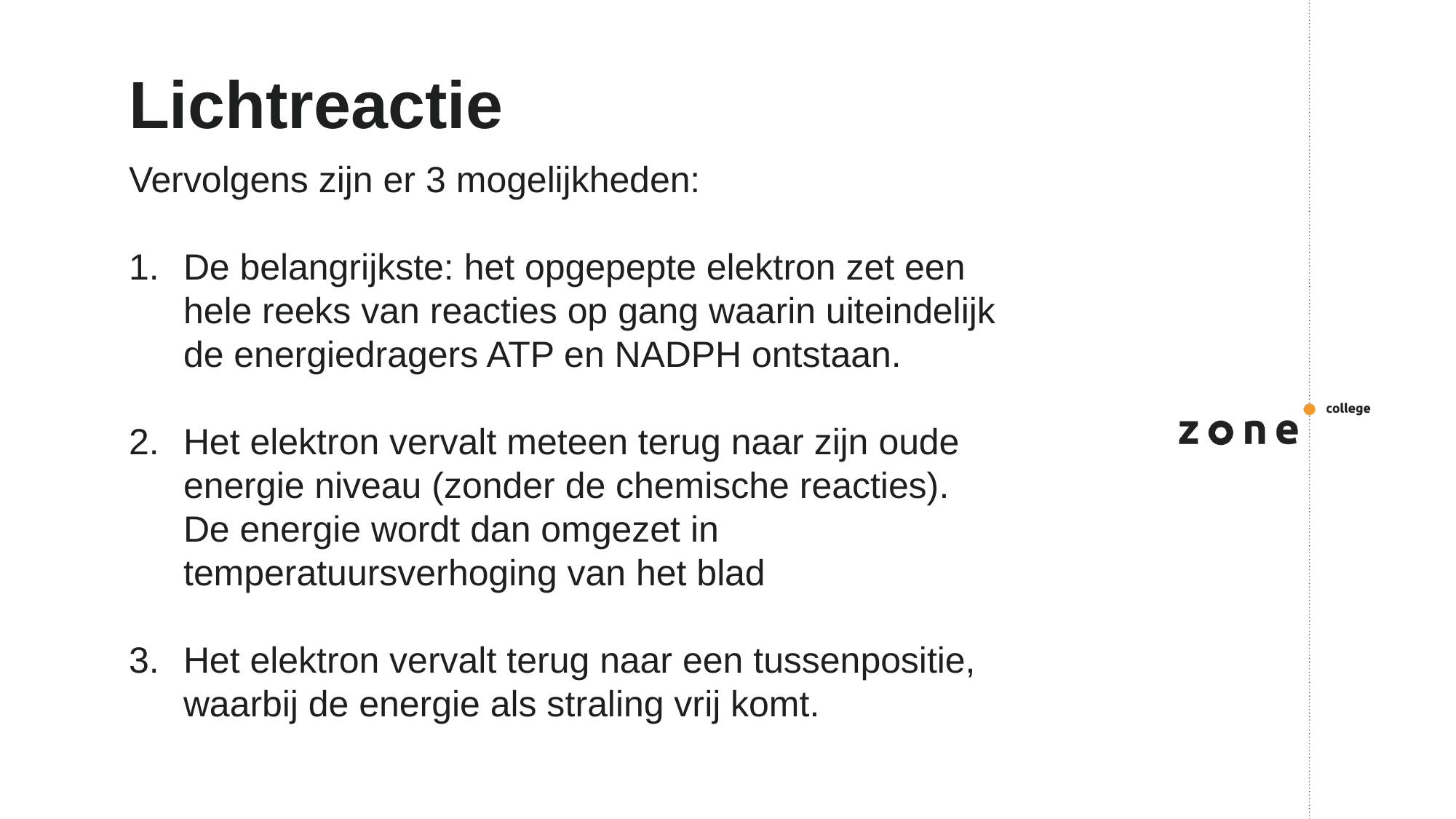

# Lichtreactie
Vervolgens zijn er 3 mogelijkheden:

De belangrijkste: het opgepepte elektron zet een hele reeks van reacties op gang waarin uiteindelijk de energiedragers ATP en NADPH ontstaan.

Het elektron vervalt meteen terug naar zijn oude energie niveau (zonder de chemische reacties).
De energie wordt dan omgezet in temperatuursverhoging van het blad

Het elektron vervalt terug naar een tussenpositie, waarbij de energie als straling vrij komt.